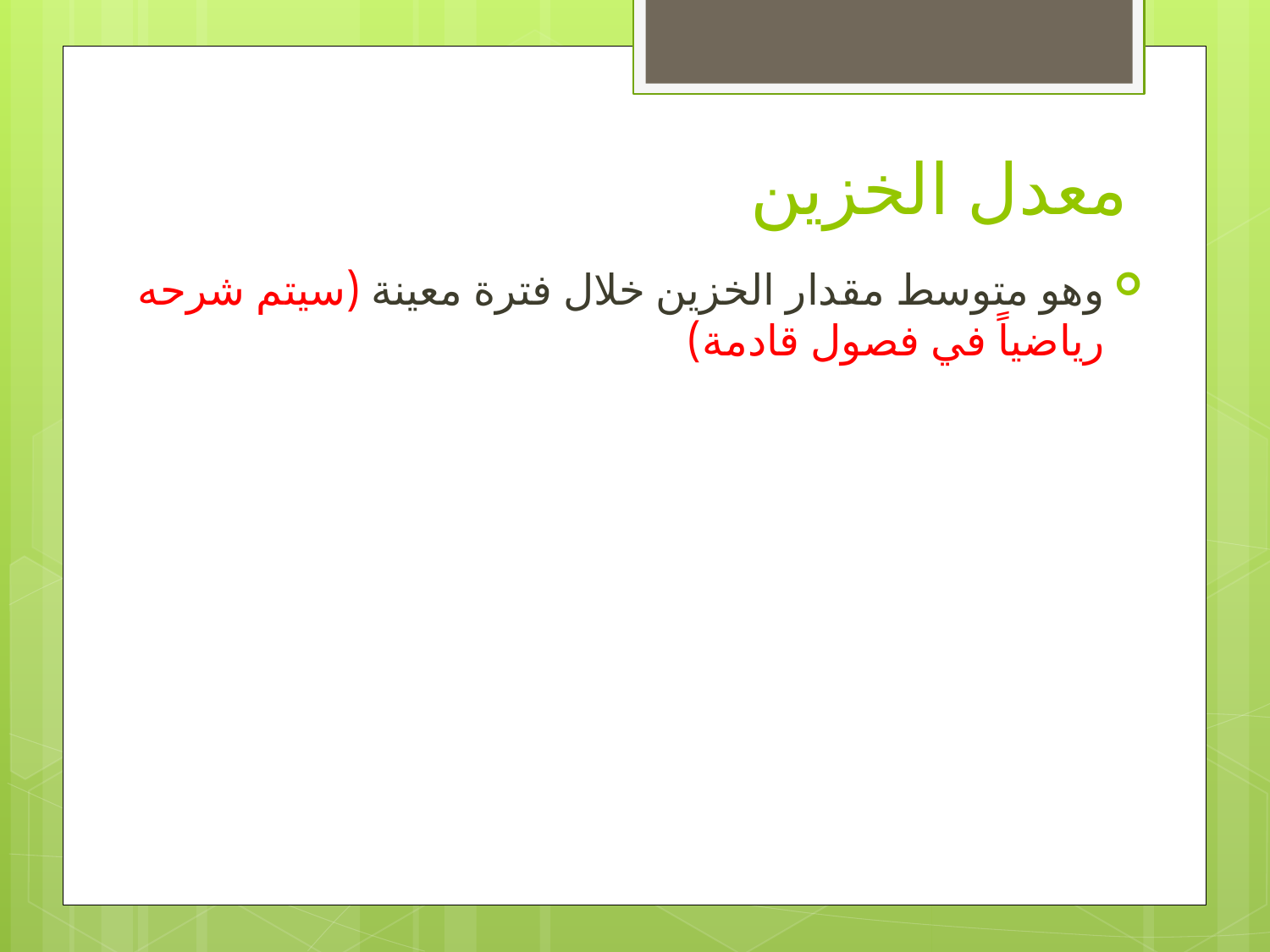

# معدل الخزين
وهو متوسط مقدار الخزين خلال فترة معينة (سيتم شرحه رياضياً في فصول قادمة)